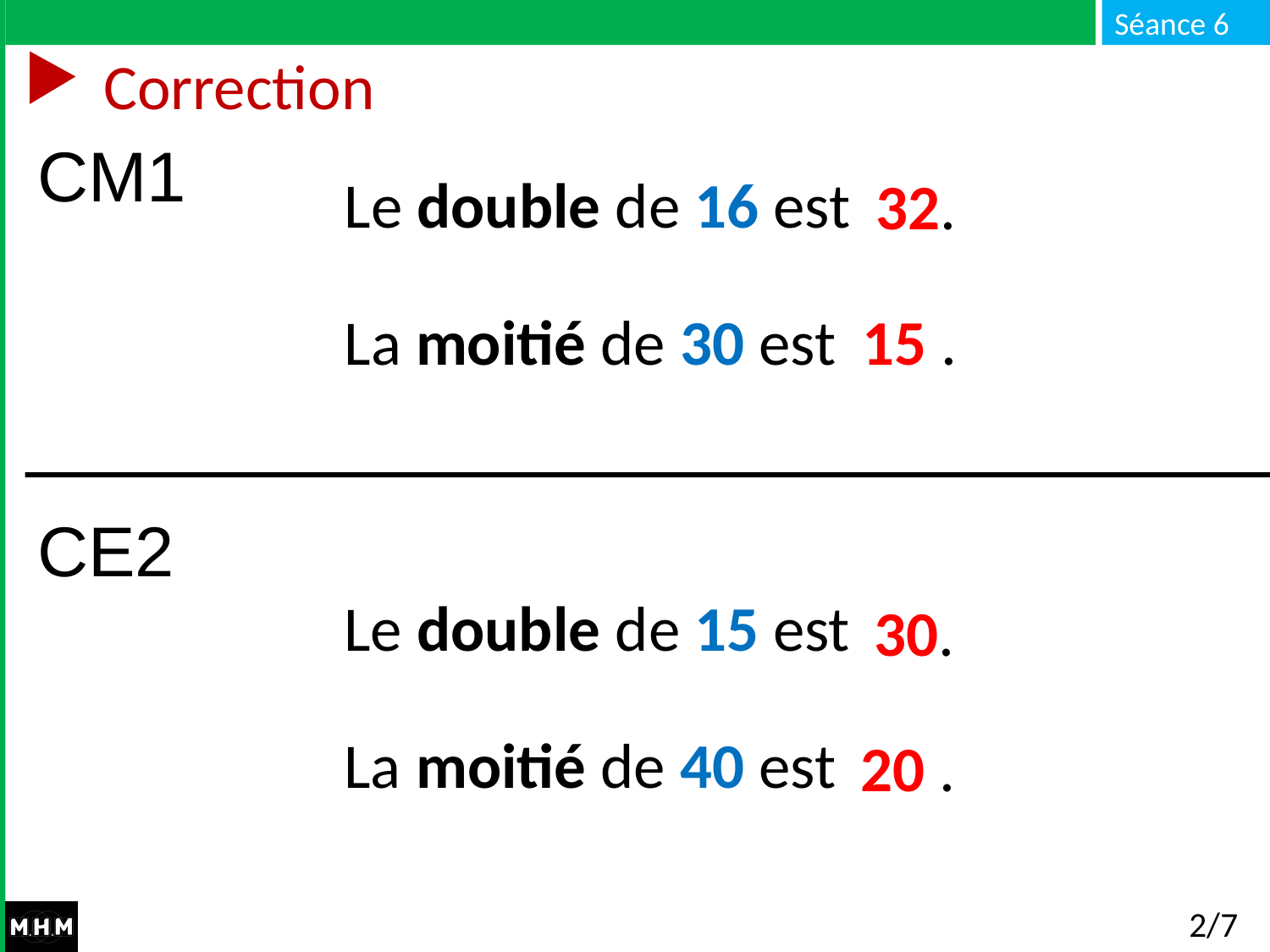

# Correction
CM1
Le double de 16 est …

La moitié de 30 est …
32.
15 .

CE2
Le double de 15 est …

La moitié de 40 est …
30.
20 .
2/7